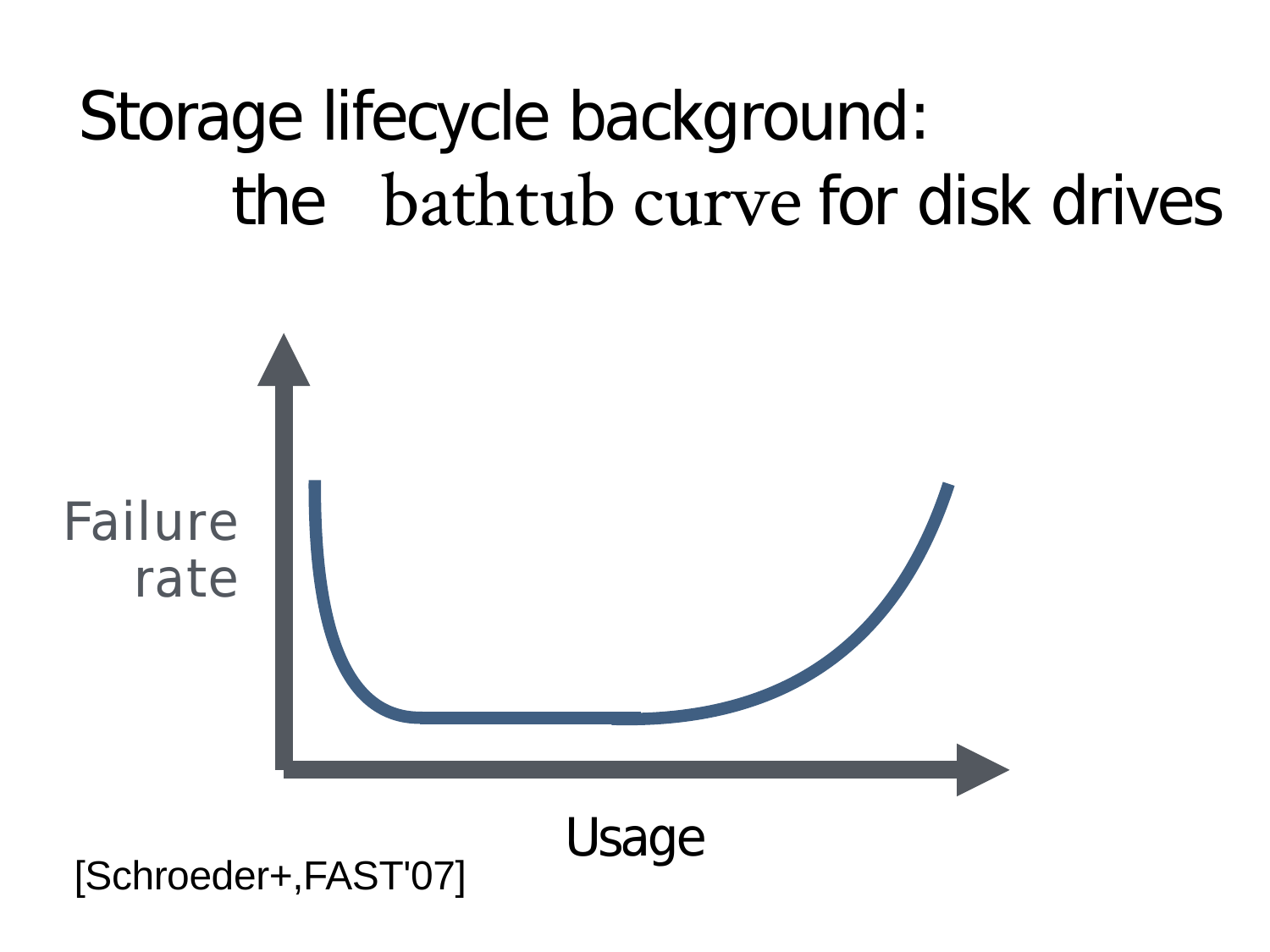

Storage lifecycle background:
bathtub curve
the
for disk drives

Failure
rate

Usage
[Schroeder+,FAST'07]